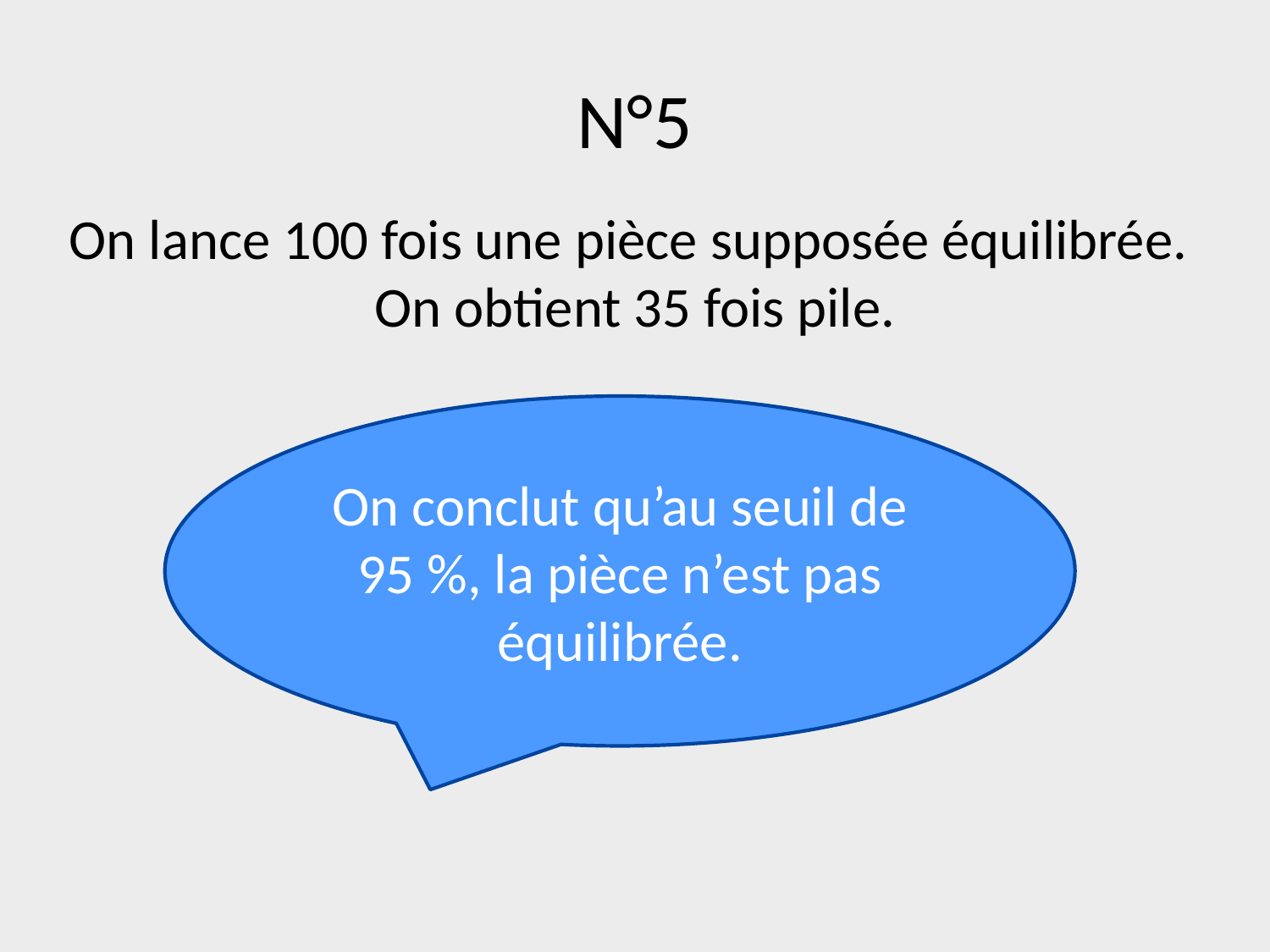

# N°5
On lance 100 fois une pièce supposée équilibrée.
On obtient 35 fois pile.
On conclut qu’au seuil de 95 %, la pièce n’est pas équilibrée.